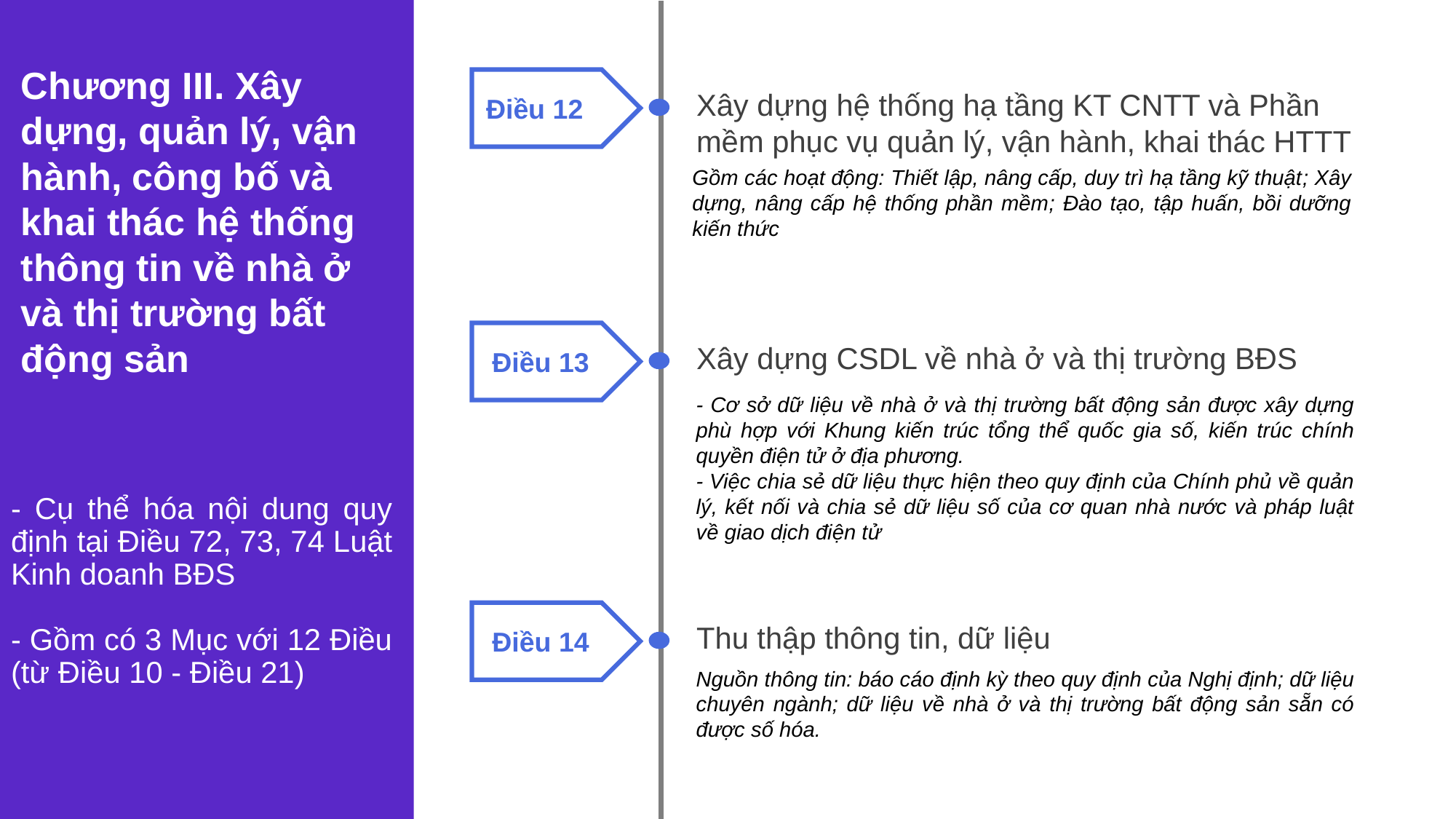

Điều 12

Xây dựng hệ thống hạ tầng KT CNTT và Phần mềm phục vụ quản lý, vận hành, khai thác HTTT
Gồm các hoạt động: Thiết lập, nâng cấp, duy trì hạ tầng kỹ thuật; Xây dựng, nâng cấp hệ thống phần mềm; Đào tạo, tập huấn, bồi dưỡng kiến thức

Chương III. Xây dựng, quản lý, vận hành, công bố và khai thác hệ thống thông tin về nhà ở và thị trường bất động sản

Điều 13

Xây dựng CSDL về nhà ở và thị trường BĐS
- Cơ sở dữ liệu về nhà ở và thị trường bất động sản được xây dựng phù hợp với Khung kiến trúc tổng thể quốc gia số, kiến trúc chính quyền điện tử ở địa phương.
- Việc chia sẻ dữ liệu thực hiện theo quy định của Chính phủ về quản lý, kết nối và chia sẻ dữ liệu số của cơ quan nhà nước và pháp luật về giao dịch điện tử
- Cụ thể hóa nội dung quy định tại Điều 72, 73, 74 Luật Kinh doanh BĐS

- Gồm có 3 Mục với 12 Điều
(từ Điều 10 - Điều 21)

Điều 14

Thu thập thông tin, dữ liệu
Nguồn thông tin: báo cáo định kỳ theo quy định của Nghị định; dữ liệu chuyên ngành; dữ liệu về nhà ở và thị trường bất động sản sẵn có được số hóa.